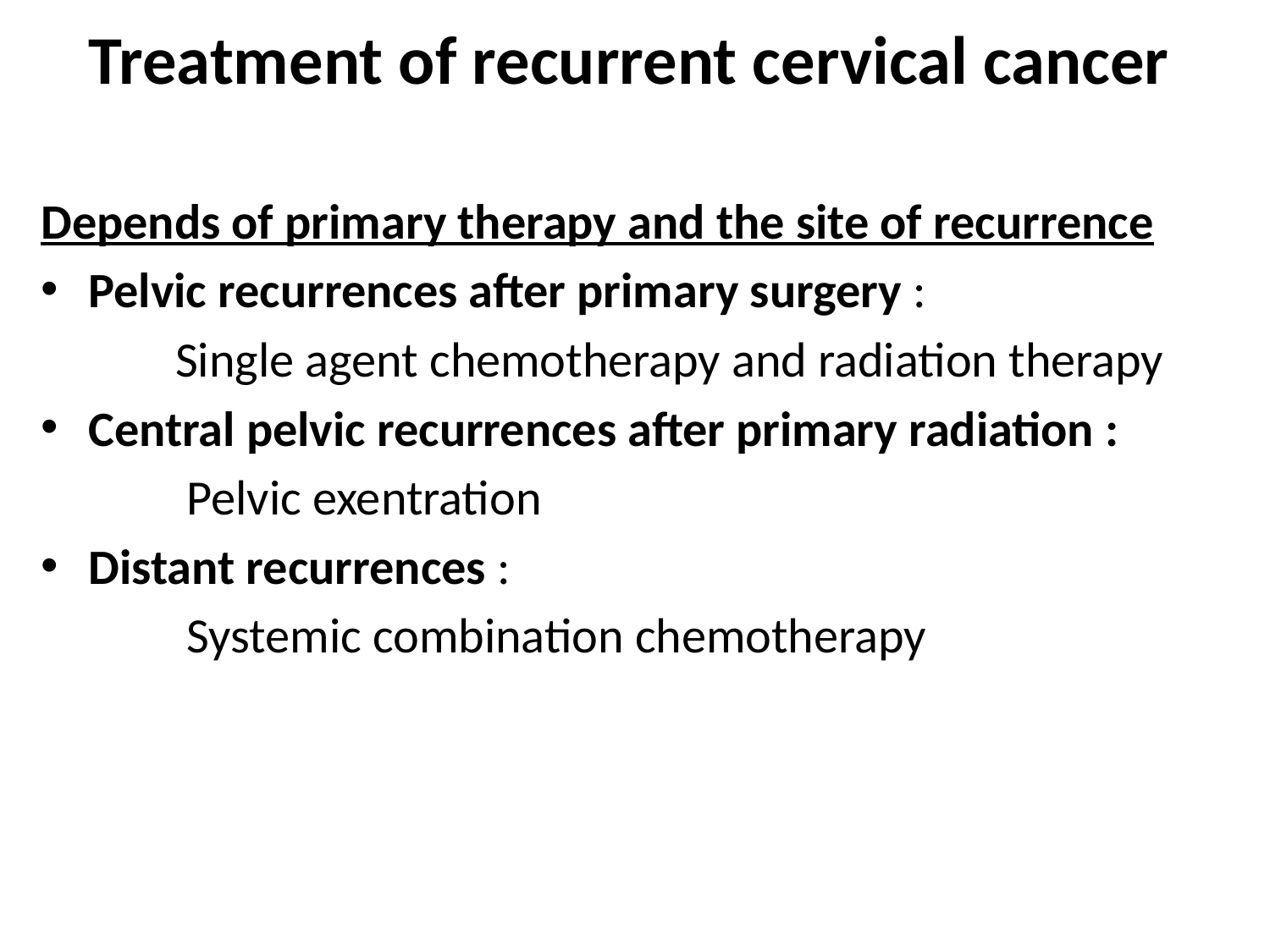

# Treatment of recurrent cervical cancer
Depends of primary therapy and the site of recurrence
Pelvic recurrences after primary surgery :
            Single agent chemotherapy and radiation therapy
Central pelvic recurrences after primary radiation :
             Pelvic exentration
Distant recurrences :
             Systemic combination chemotherapy